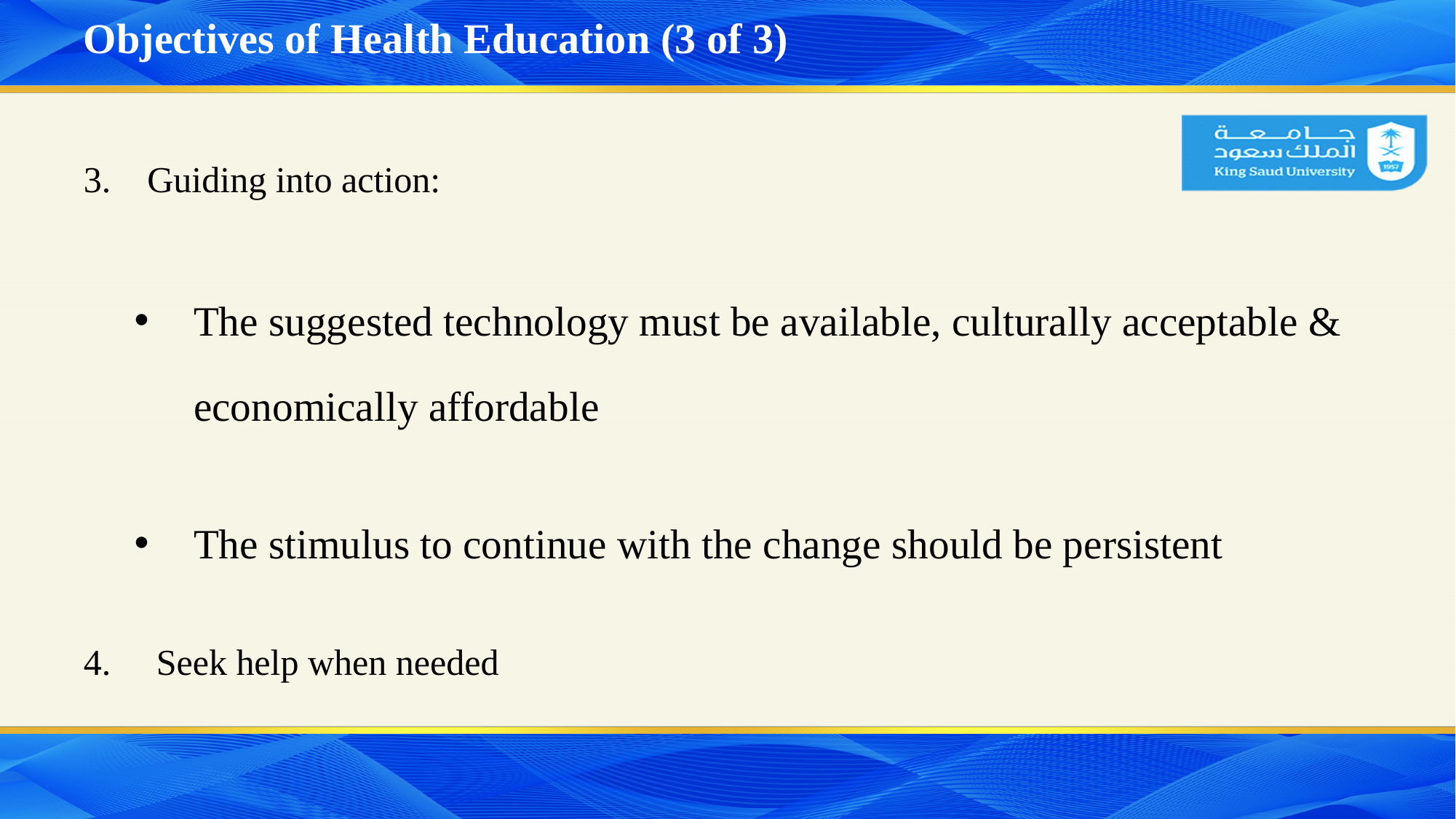

# Objectives of Health Education (3 of 3)
3.    Guiding into action:

The suggested technology must be available, culturally acceptable & economically affordable

The stimulus to continue with the change should be persistent

4.     Seek help when needed